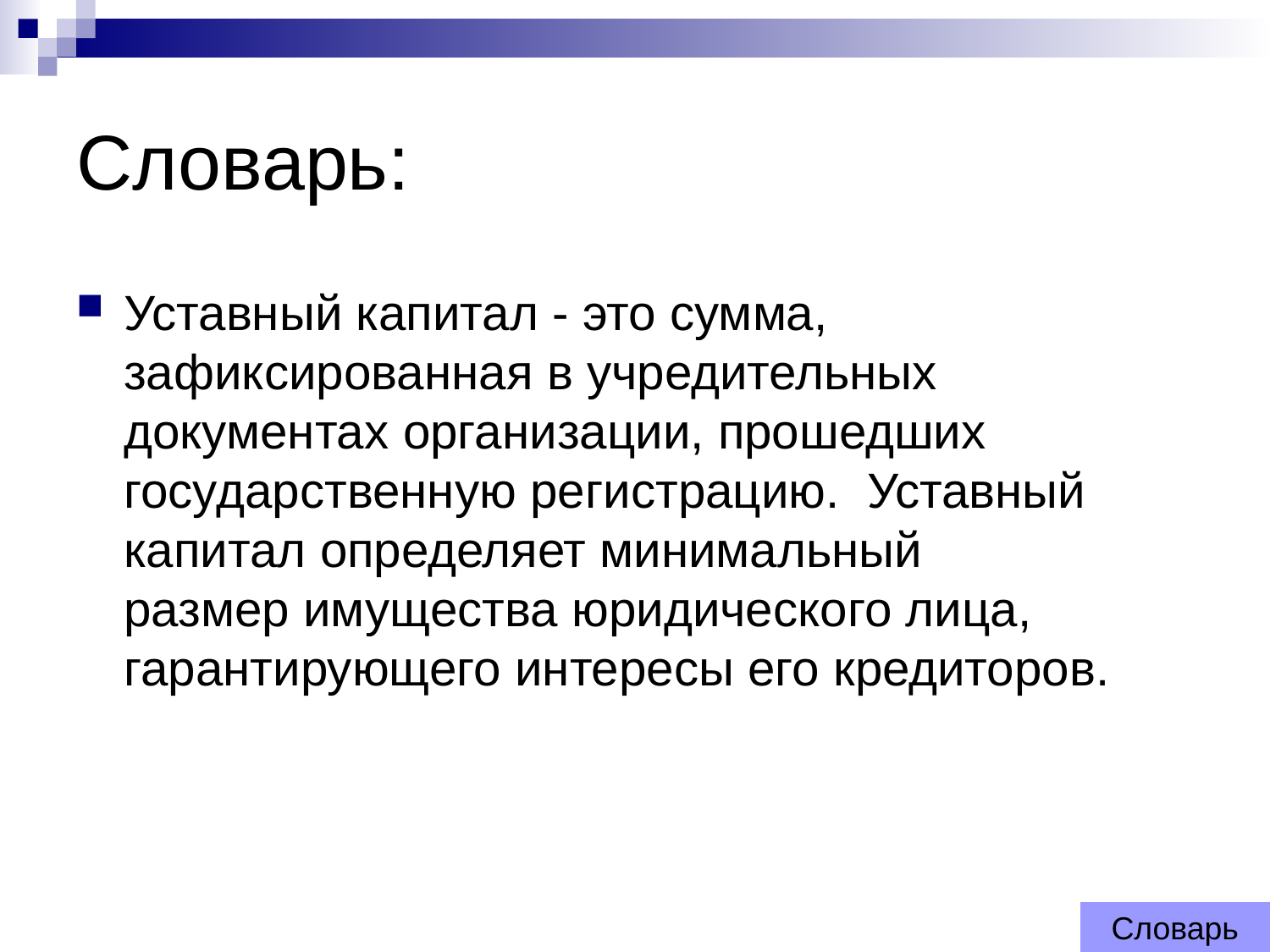

# Словарь:
Уставный капитал - это сумма, зафиксированная в учредительных документах организации, прошедших государственную регистрацию.  Уставный капитал определяет минимальный размер имущества юридического лица, гарантирующего интересы его кредиторов.
Словарь